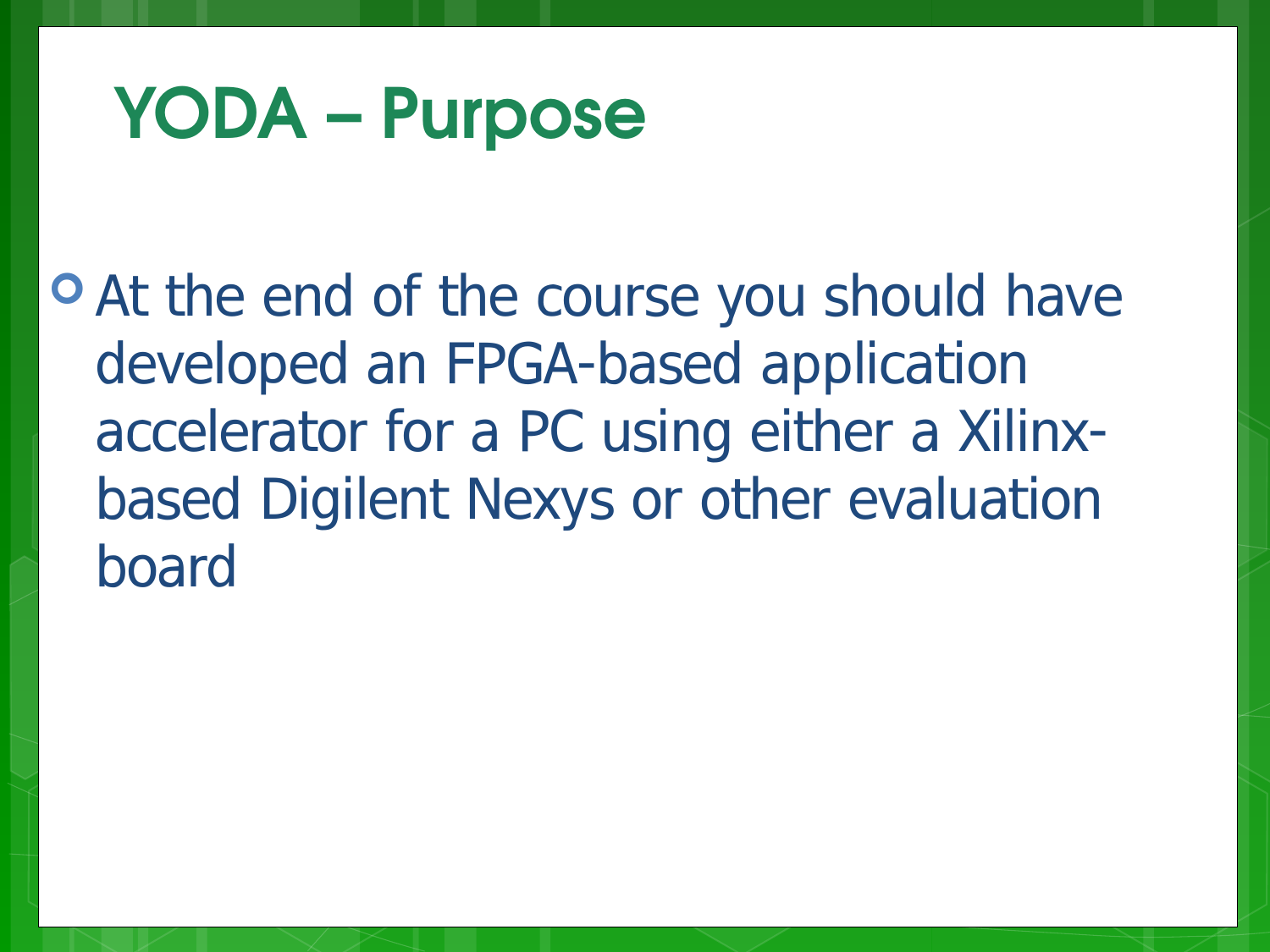

# YODA – Purpose
At the end of the course you should have developed an FPGA-based application  accelerator for a PC using either a Xilinx-based Digilent Nexys or other evaluation board